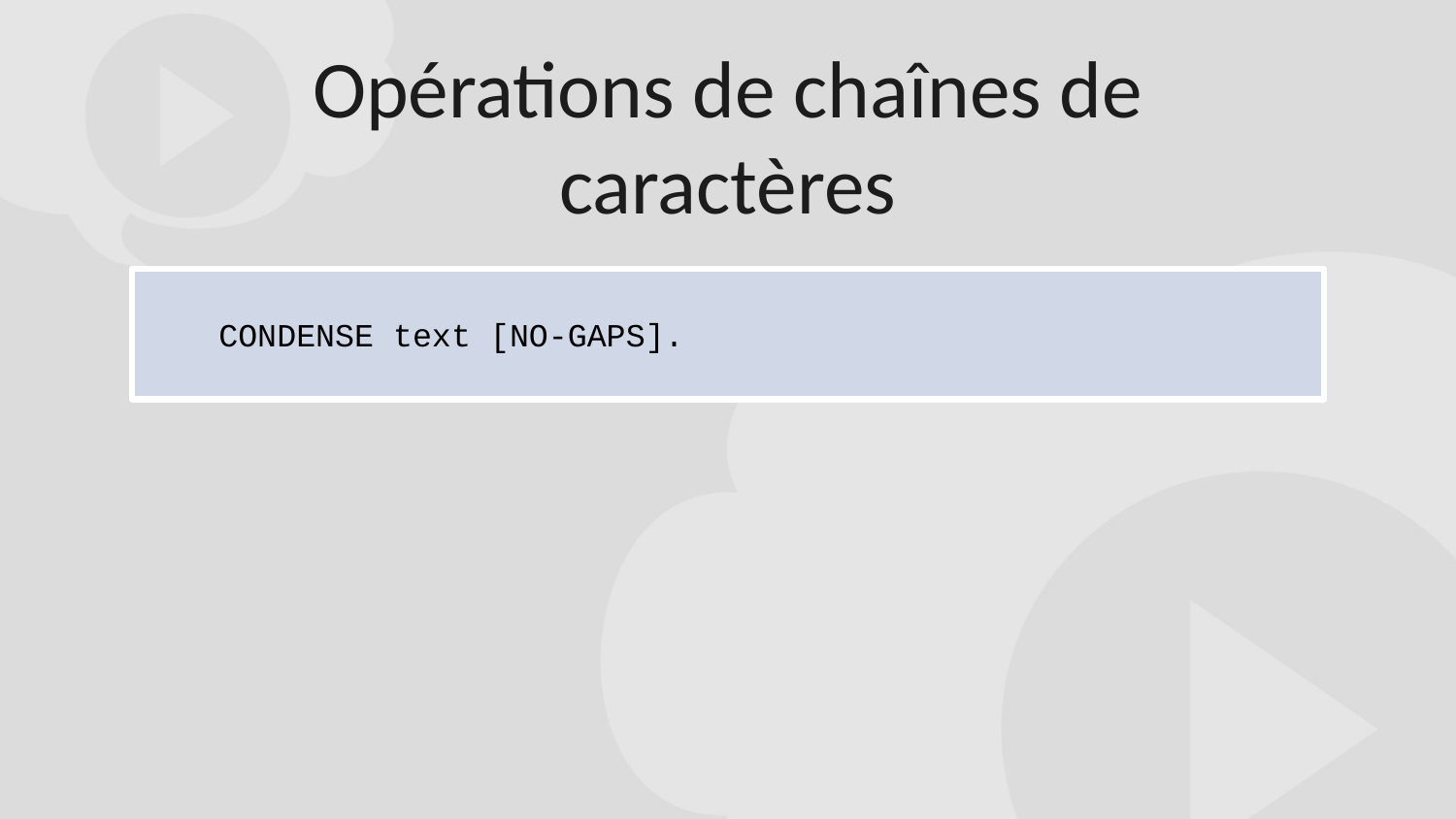

Opérations de chaînes de caractères

CONDENSE text [NO-GAPS].